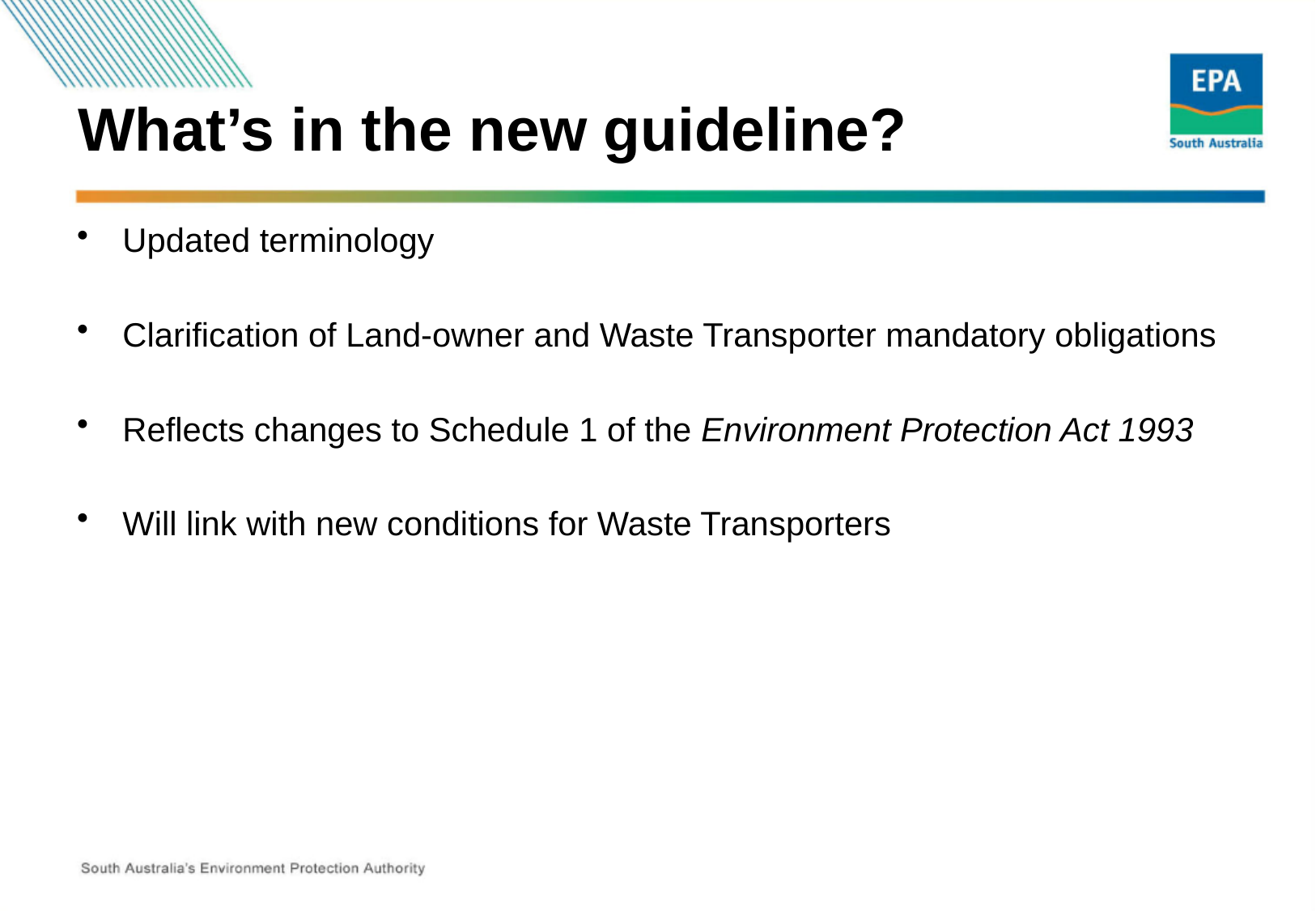

# What’s in the new guideline?
Updated terminology

Clarification of Land-owner and Waste Transporter mandatory obligations

Reflects changes to Schedule 1 of the Environment Protection Act 1993

Will link with new conditions for Waste Transporters